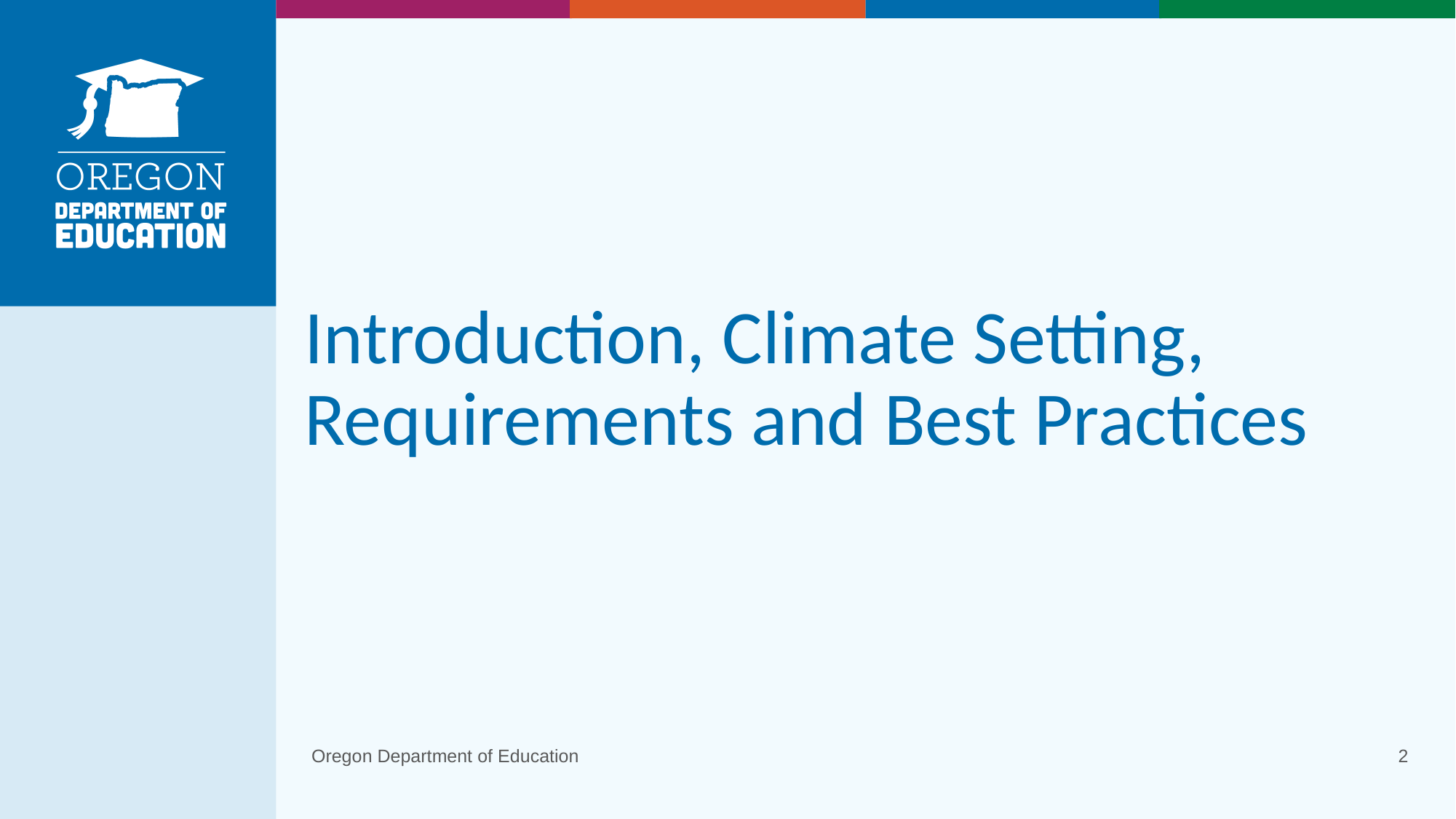

# Introduction, Climate Setting, Requirements and Best Practices
Oregon Department of Education
2